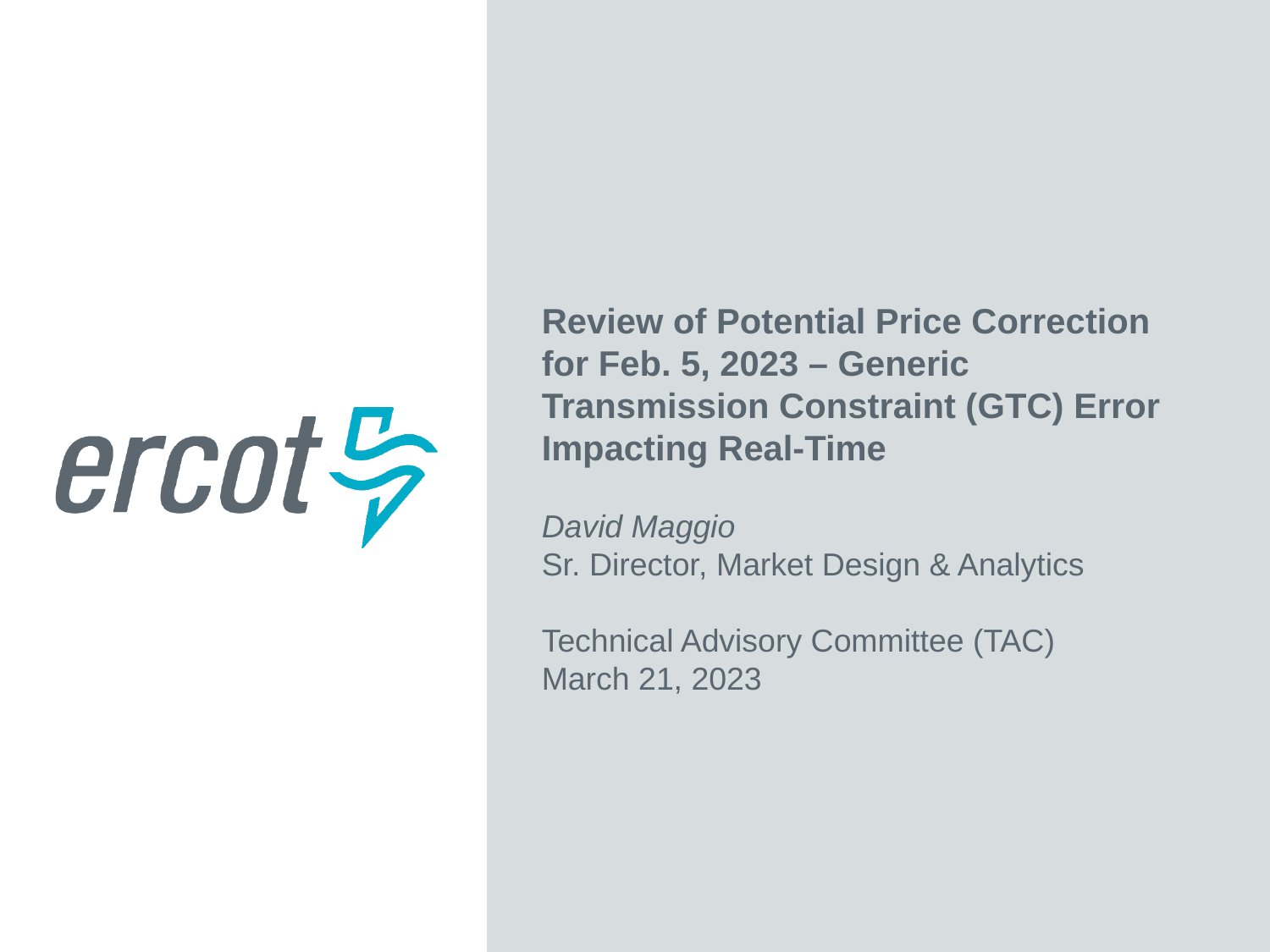

Review of Potential Price Correction for Feb. 5, 2023 – Generic Transmission Constraint (GTC) Error Impacting Real-Time

David Maggio
Sr. Director, Market Design & Analytics

Technical Advisory Committee (TAC)
March 21, 2023